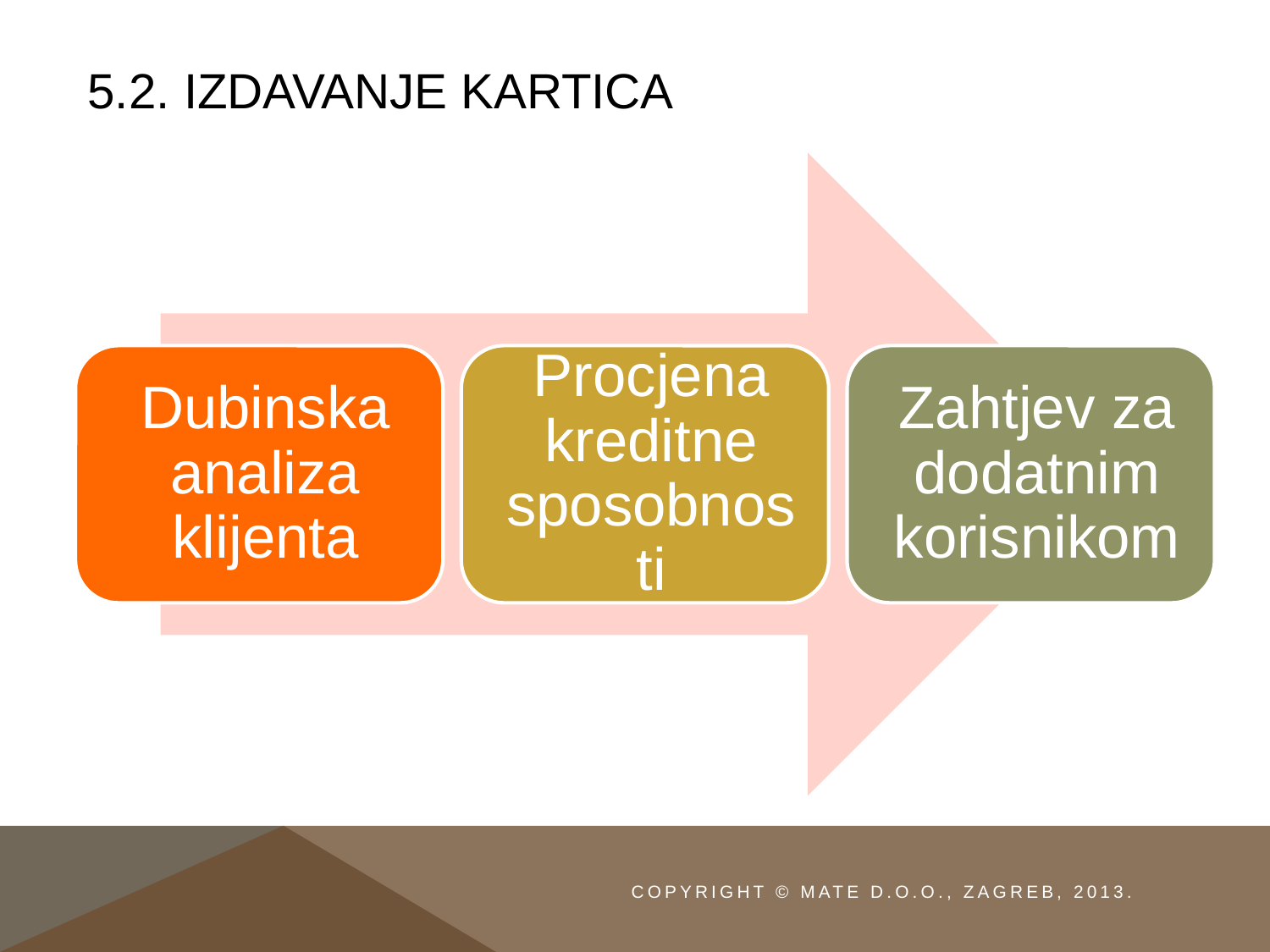

# 5.2. Izdavanje kartica
Dubinska analiza klijenta
Procjena kreditne sposobnosti
Zahtjev za dodatnim korisnikom
Copyright © MATE d.o.o., Zagreb, 2013.